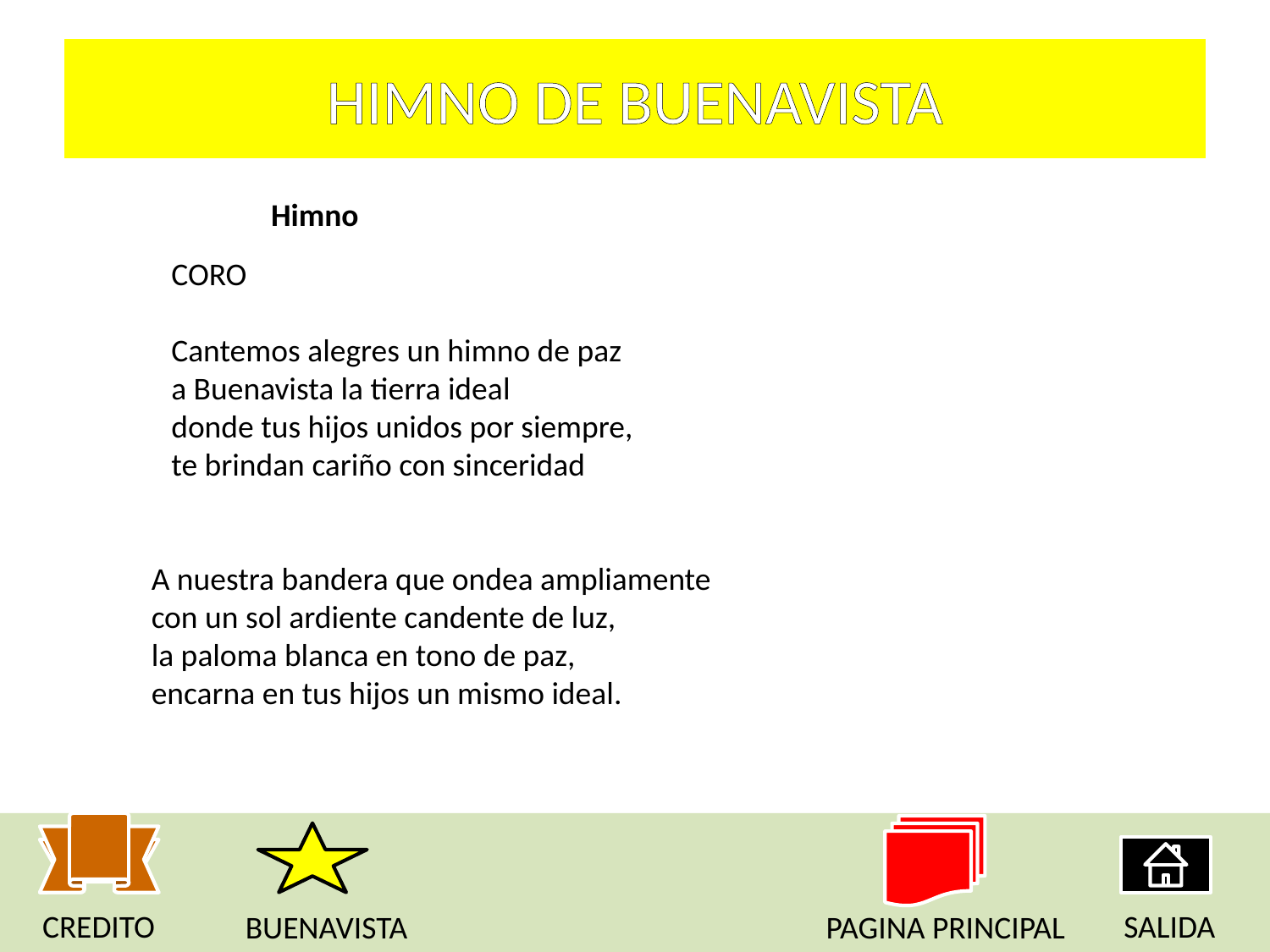

# HIMNO DE BUENAVISTA
Himno
CORO
Cantemos alegres un himno de paz
a Buenavista la tierra ideal
donde tus hijos unidos por siempre,
te brindan cariño con sinceridad
A nuestra bandera que ondea ampliamente
con un sol ardiente candente de luz,
la paloma blanca en tono de paz,
encarna en tus hijos un mismo ideal.

CREDITO
SALIDA
BUENAVISTA
PAGINA PRINCIPAL